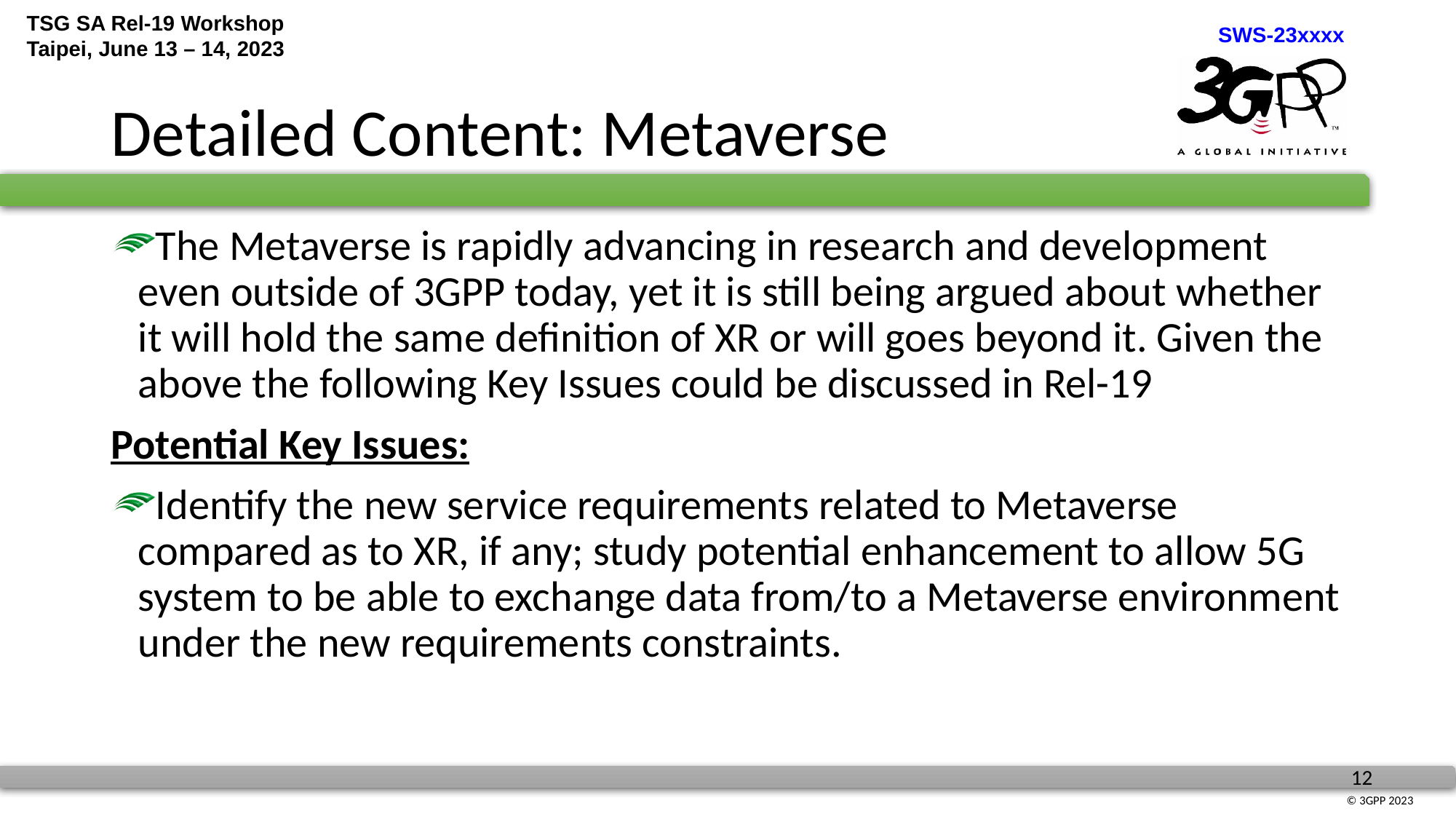

# Detailed Content: Metaverse
The Metaverse is rapidly advancing in research and development even outside of 3GPP today, yet it is still being argued about whether it will hold the same definition of XR or will goes beyond it. Given the above the following Key Issues could be discussed in Rel-19
Potential Key Issues:
Identify the new service requirements related to Metaverse compared as to XR, if any; study potential enhancement to allow 5G system to be able to exchange data from/to a Metaverse environment under the new requirements constraints.